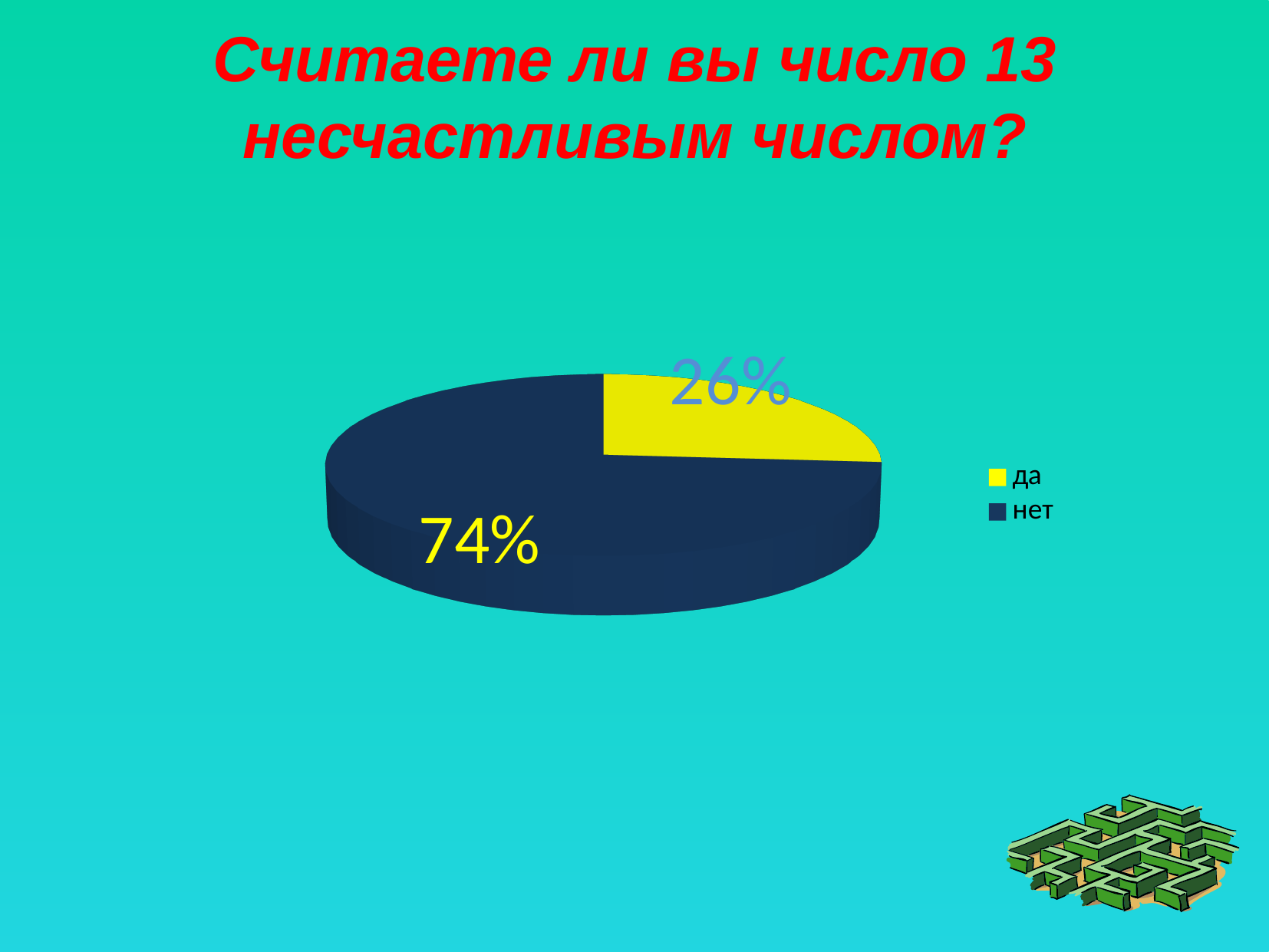

# Считаете ли вы число 13 несчастливым числом?

[unsupported chart]